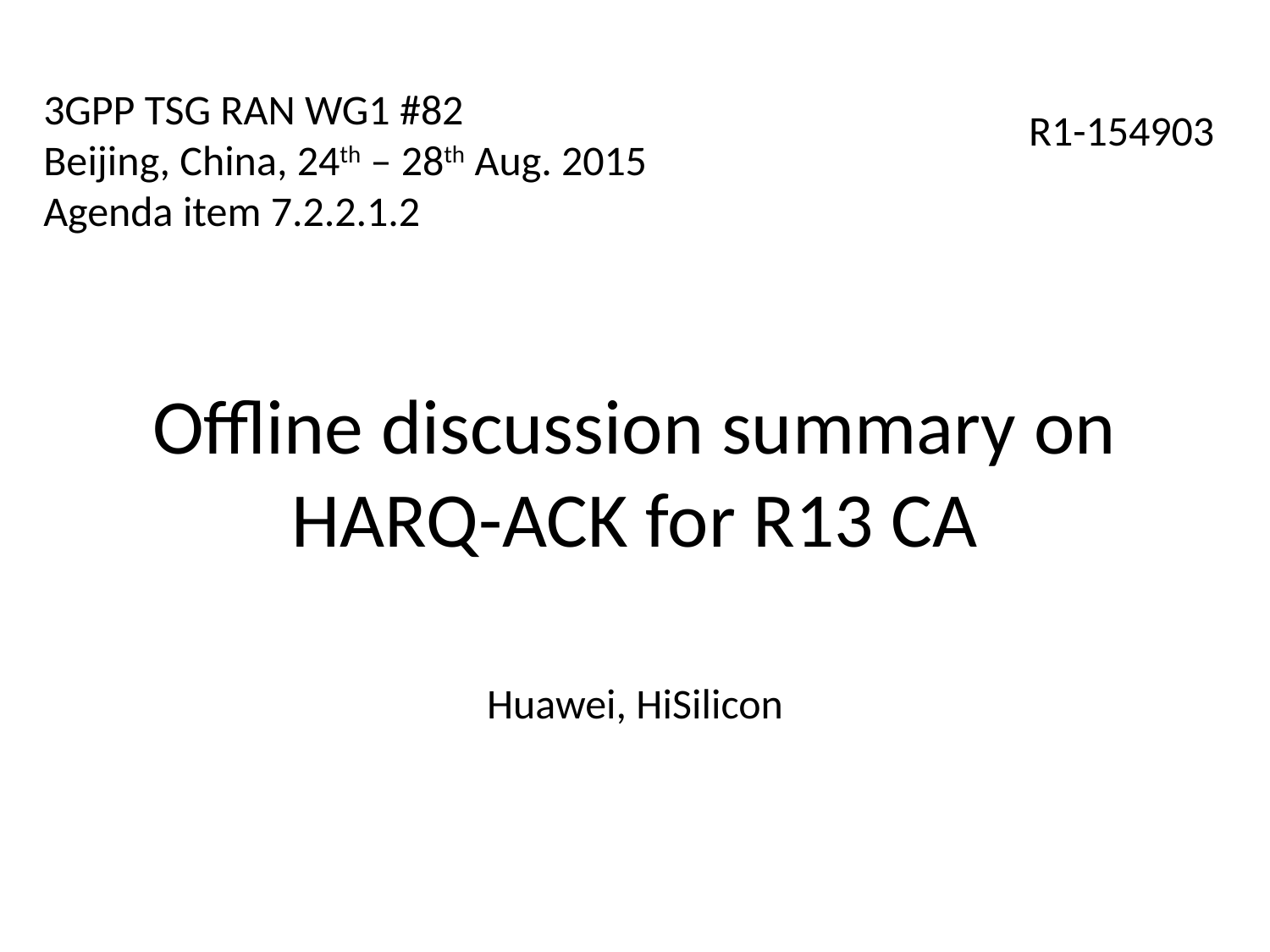

3GPP TSG RAN WG1 #82
Beijing, China, 24th – 28th Aug. 2015
Agenda item 7.2.2.1.2
R1-154903
Offline discussion summary on HARQ-ACK for R13 CA
Huawei, HiSilicon